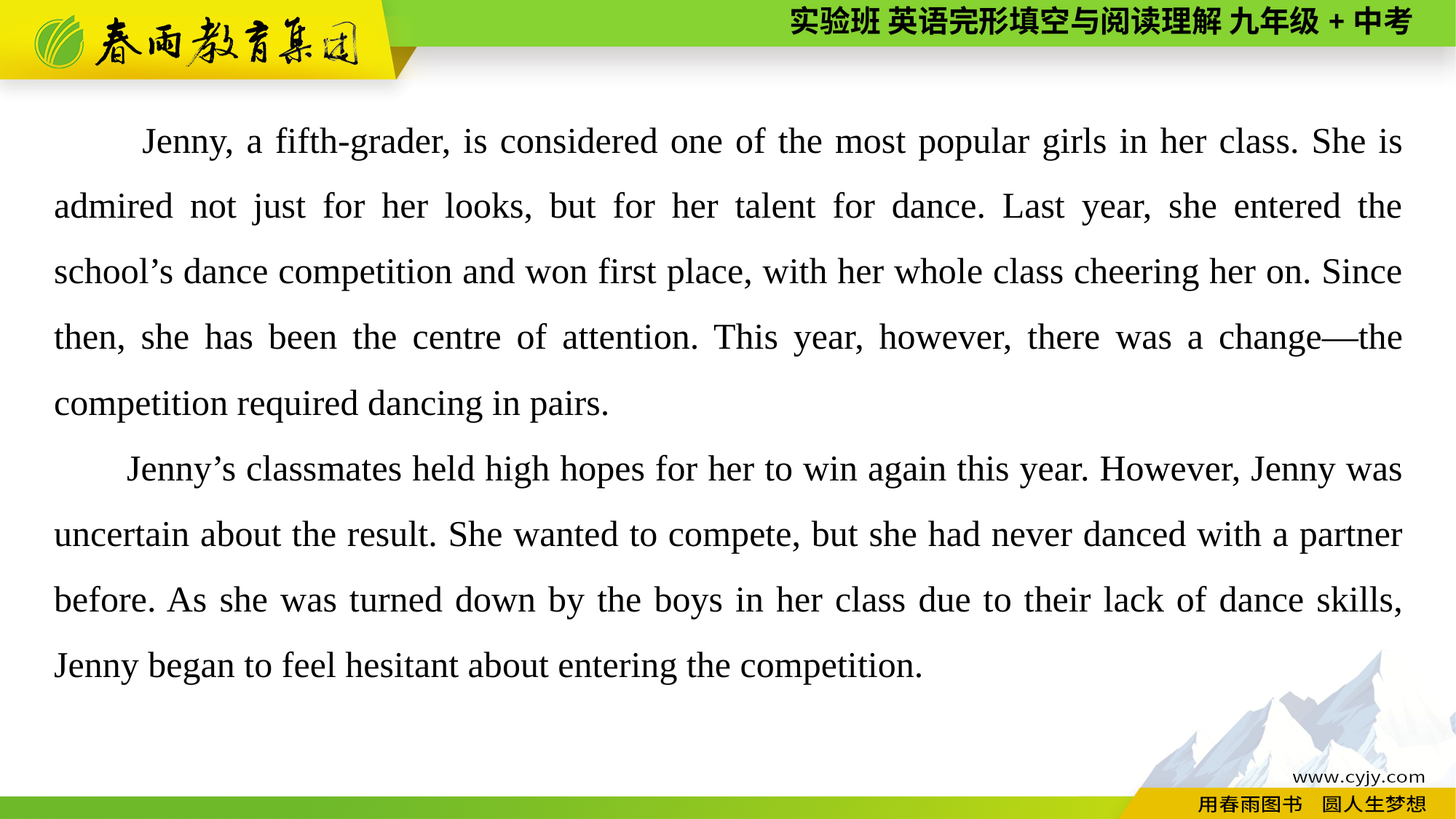

Jenny, a fifth-grader, is considered one of the most popular girls in her class. She is admired not just for her looks, but for her talent for dance. Last year, she entered the school’s dance competition and won first place, with her whole class cheering her on. Since then, she has been the centre of attention. This year, however, there was a change—the competition required dancing in pairs.
Jenny’s classmates held high hopes for her to win again this year. However, Jenny was uncertain about the result. She wanted to compete, but she had never danced with a partner before. As she was turned down by the boys in her class due to their lack of dance skills, Jenny began to feel hesitant about entering the competition.